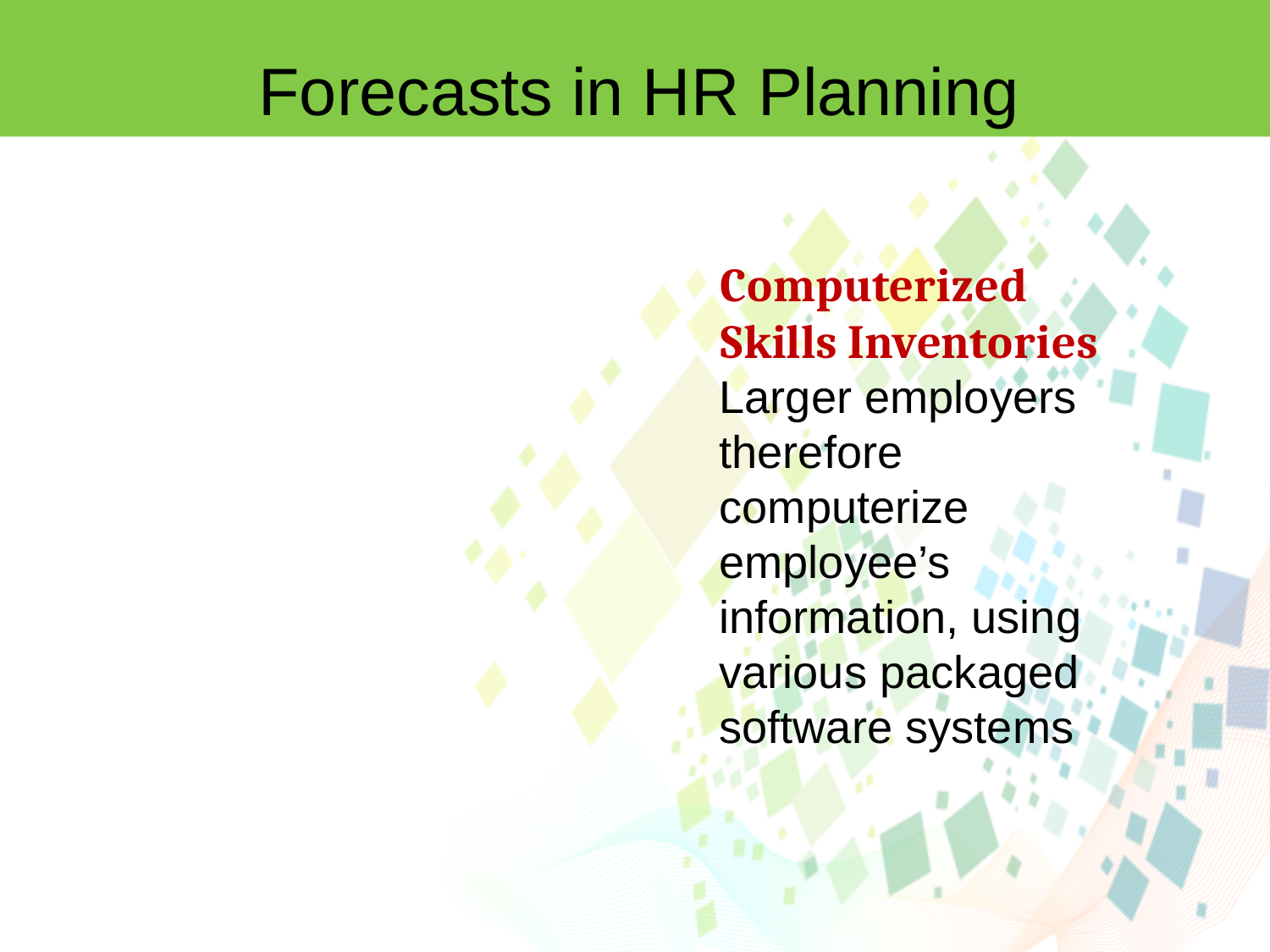

Forecasts in HR Planning
Computerized Skills Inventories
Larger employers therefore computerize employee’s information, using various packaged software systems